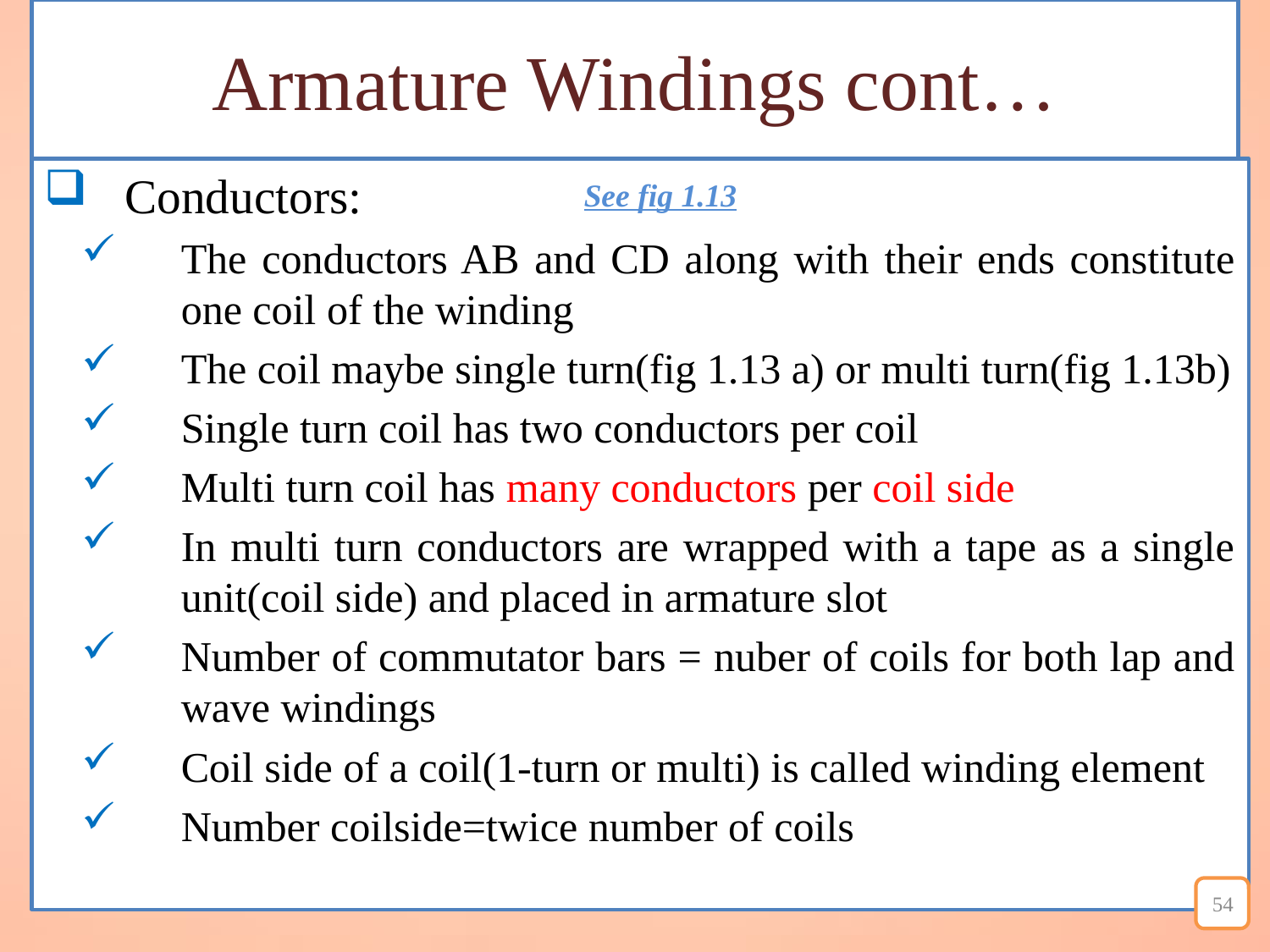

# Armature Windings cont…
Conductors:
The conductors AB and CD along with their ends constitute one coil of the winding
The coil maybe single turn(fig 1.13 a) or multi turn(fig 1.13b)
Single turn coil has two conductors per coil
Multi turn coil has many conductors per coil side
In multi turn conductors are wrapped with a tape as a single unit(coil side) and placed in armature slot
Number of commutator bars = nuber of coils for both lap and wave windings
Coil side of a coil(1-turn or multi) is called winding element
Number coilside=twice number of coils

See fig 1.13
54